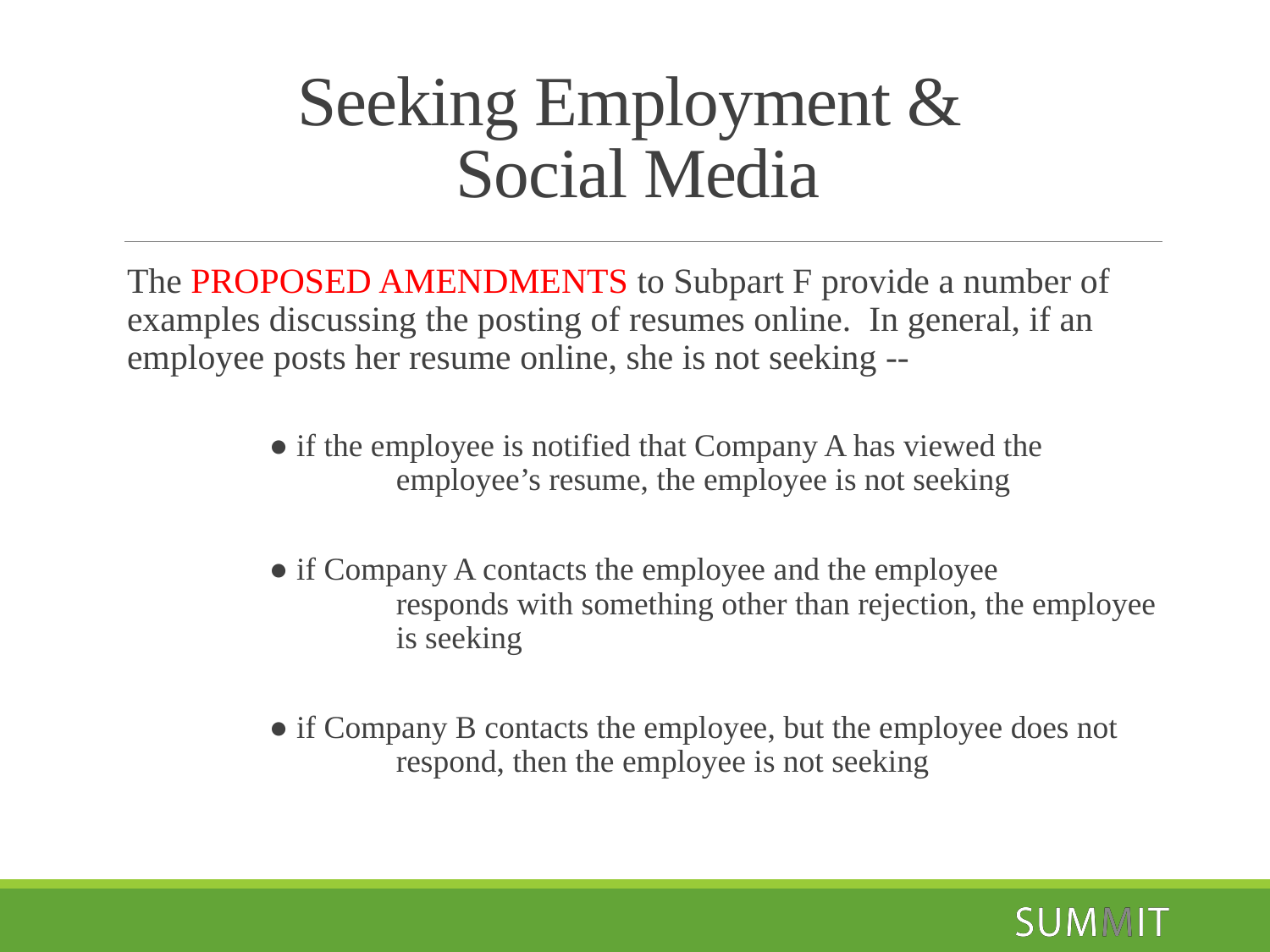

# Seeking Employment & Social Media
The PROPOSED AMENDMENTS to Subpart F provide a number of examples discussing the posting of resumes online.  In general, if an employee posts her resume online, she is not seeking --

	● if the employee is notified that Company A has viewed the 			employee’s resume, the employee is not seeking

	● if Company A contacts the employee and the employee 				responds with something other than rejection, the employee			is seeking

	● if Company B contacts the employee, but the employee does not 			respond, then the employee is not seeking